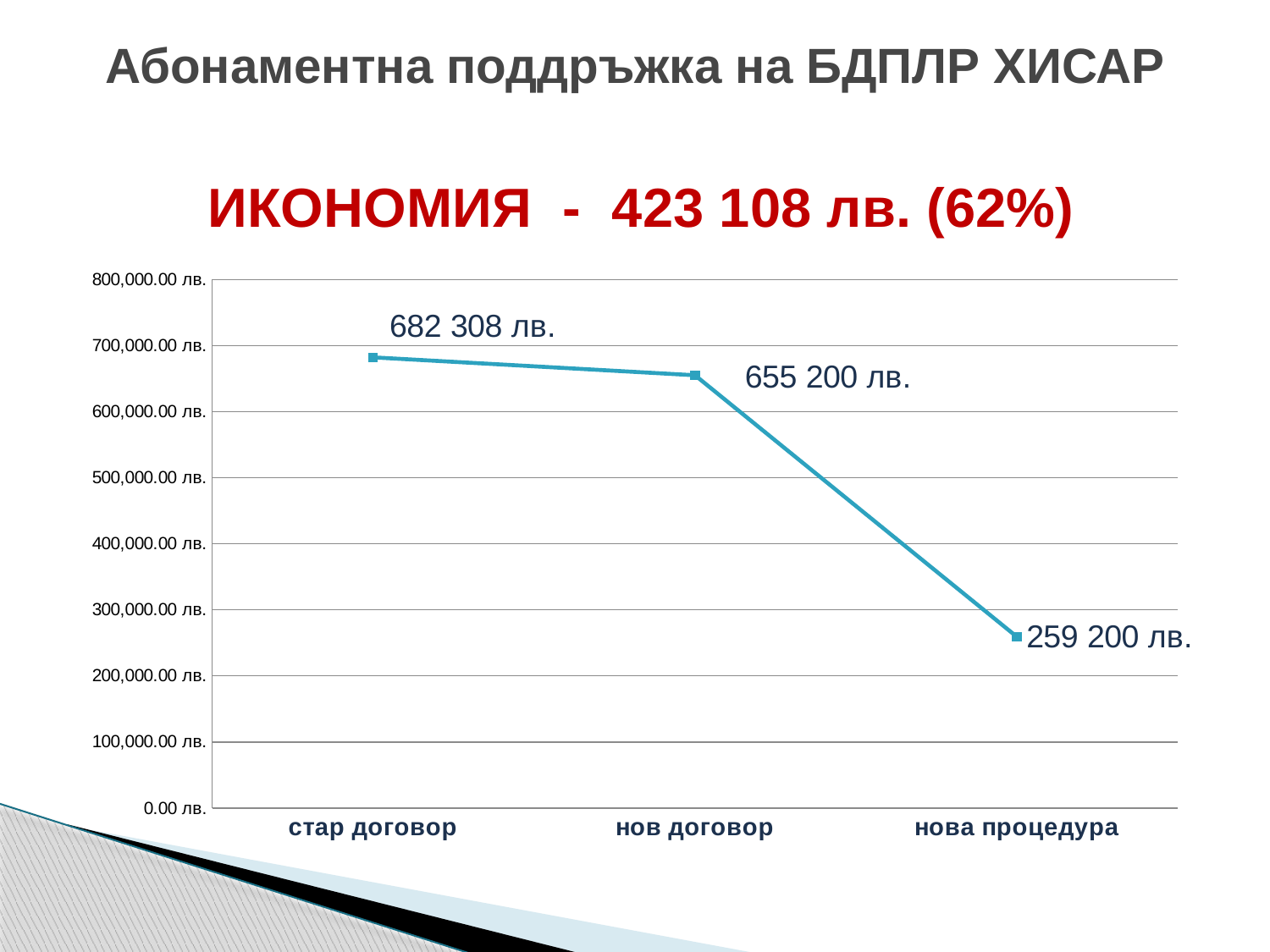

# Абонаментна поддръжка на БДПЛР ХИСАР
ИКОНОМИЯ  -  423 108 лв. (62%)

### Chart

| Category |  |
|---|---|
| стар договор | 682308.0 |
| нов договор | 655200.0 |
| нова процедура | 259200.0 |